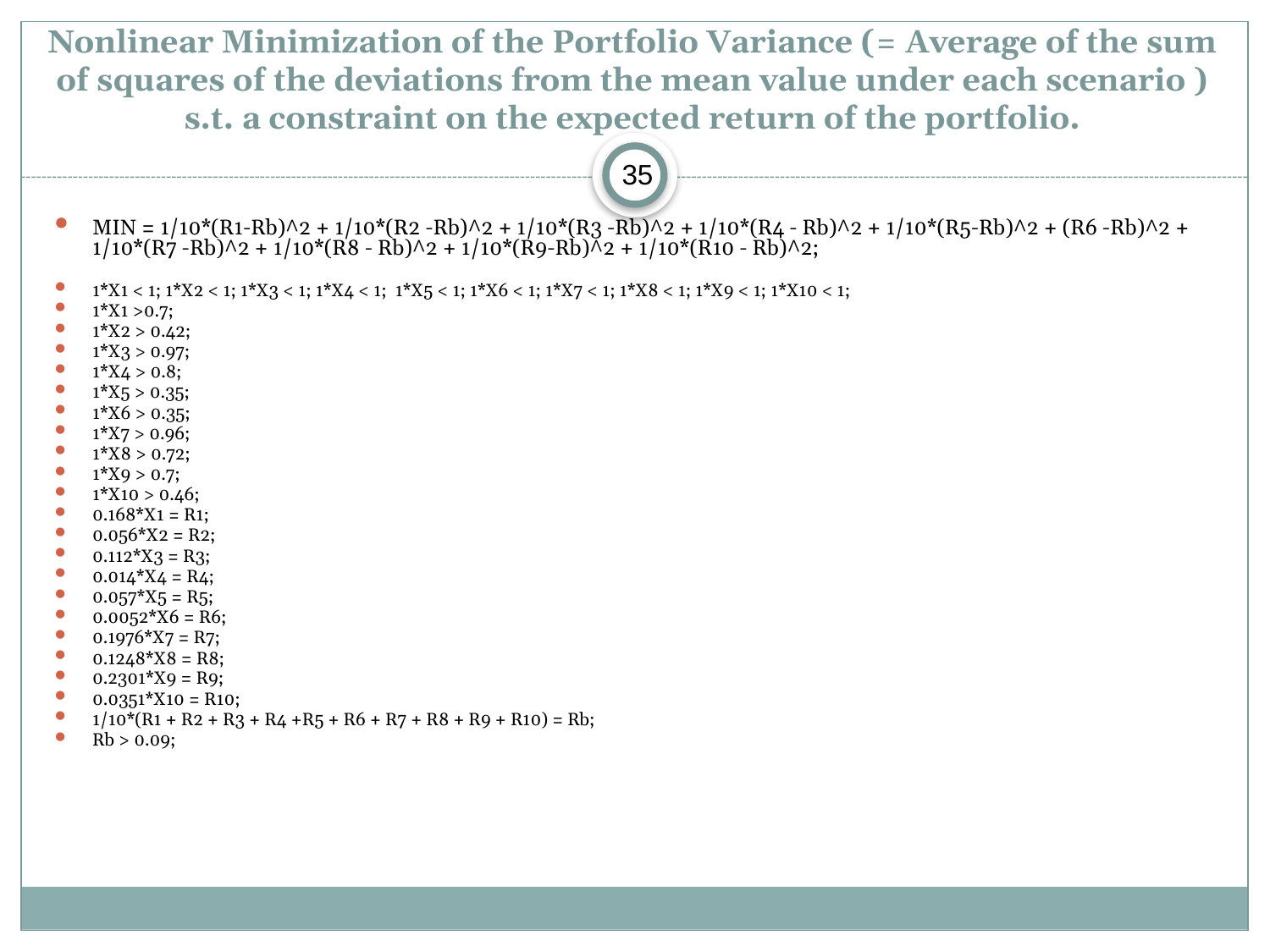

# Nonlinear Minimization of the Portfolio Variance (= Average of the sum of squares of the deviations from the mean value under each scenario ) s.t. a constraint on the expected return of the portfolio.
35
MIN = 1/10*(R1-Rb)^2 + 1/10*(R2 -Rb)^2 + 1/10*(R3 -Rb)^2 + 1/10*(R4 - Rb)^2 + 1/10*(R5-Rb)^2 + (R6 -Rb)^2 + 1/10*(R7 -Rb)^2 + 1/10*(R8 - Rb)^2 + 1/10*(R9-Rb)^2 + 1/10*(R10 - Rb)^2;

1*X1 < 1; 1*X2 < 1; 1*X3 < 1; 1*X4 < 1;  1*X5 < 1; 1*X6 < 1; 1*X7 < 1; 1*X8 < 1; 1*X9 < 1; 1*X10 < 1;
1*X1 >0.7;
1*X2 > 0.42;
1*X3 > 0.97;
1*X4 > 0.8;
1*X5 > 0.35;
1*X6 > 0.35;
1*X7 > 0.96;
1*X8 > 0.72;
1*X9 > 0.7;
1*X10 > 0.46;
0.168*X1 = R1;
0.056*X2 = R2;
0.112*X3 = R3;
0.014*X4 = R4;
0.057*X5 = R5;
0.0052*X6 = R6;
0.1976*X7 = R7;
0.1248*X8 = R8;
0.2301*X9 = R9;
0.0351*X10 = R10;
1/10*(R1 + R2 + R3 + R4 +R5 + R6 + R7 + R8 + R9 + R10) = Rb;
Rb > 0.09;